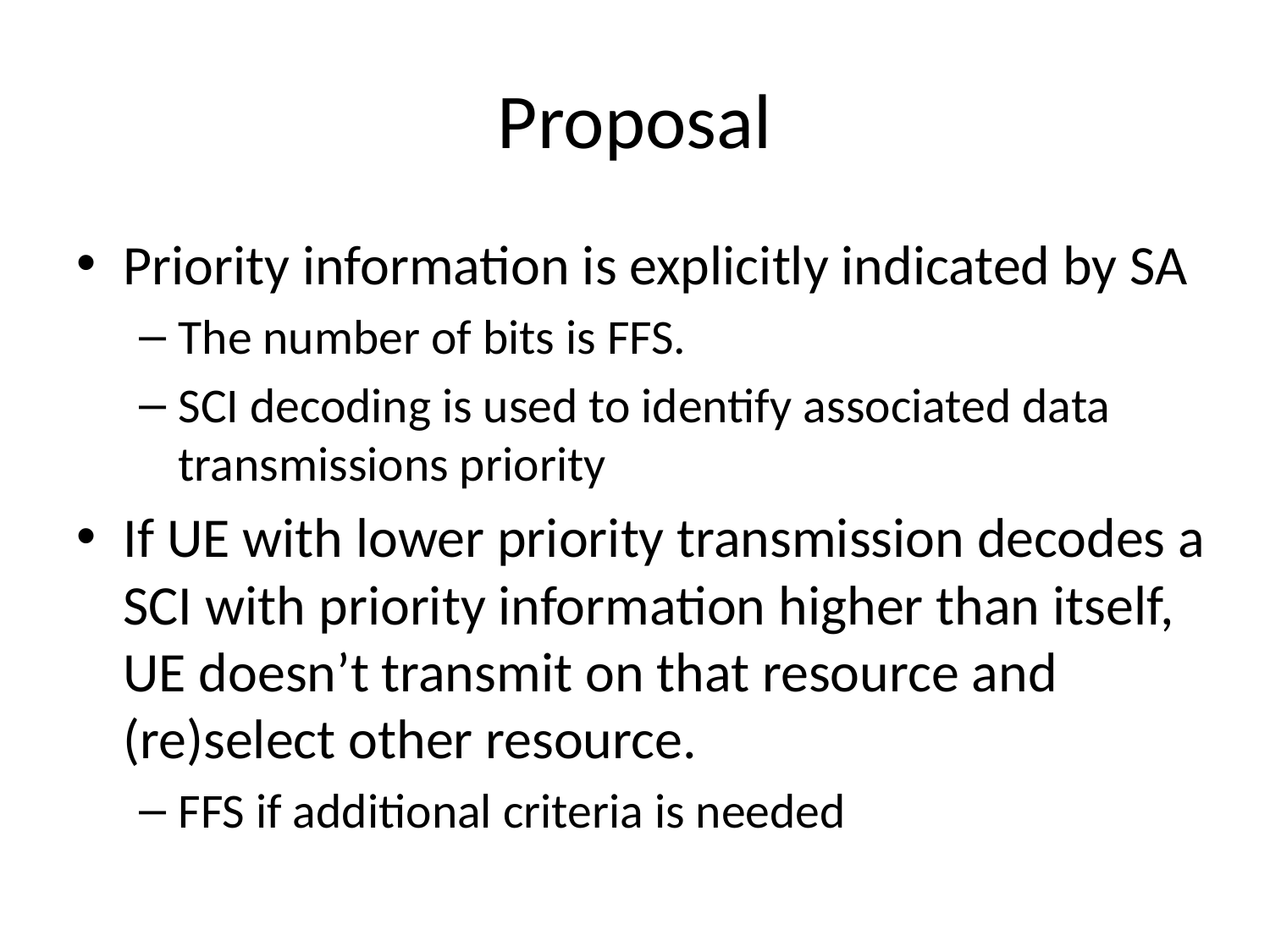

# Proposal
Priority information is explicitly indicated by SA
The number of bits is FFS.
SCI decoding is used to identify associated data transmissions priority
If UE with lower priority transmission decodes a SCI with priority information higher than itself, UE doesn’t transmit on that resource and (re)select other resource.
FFS if additional criteria is needed